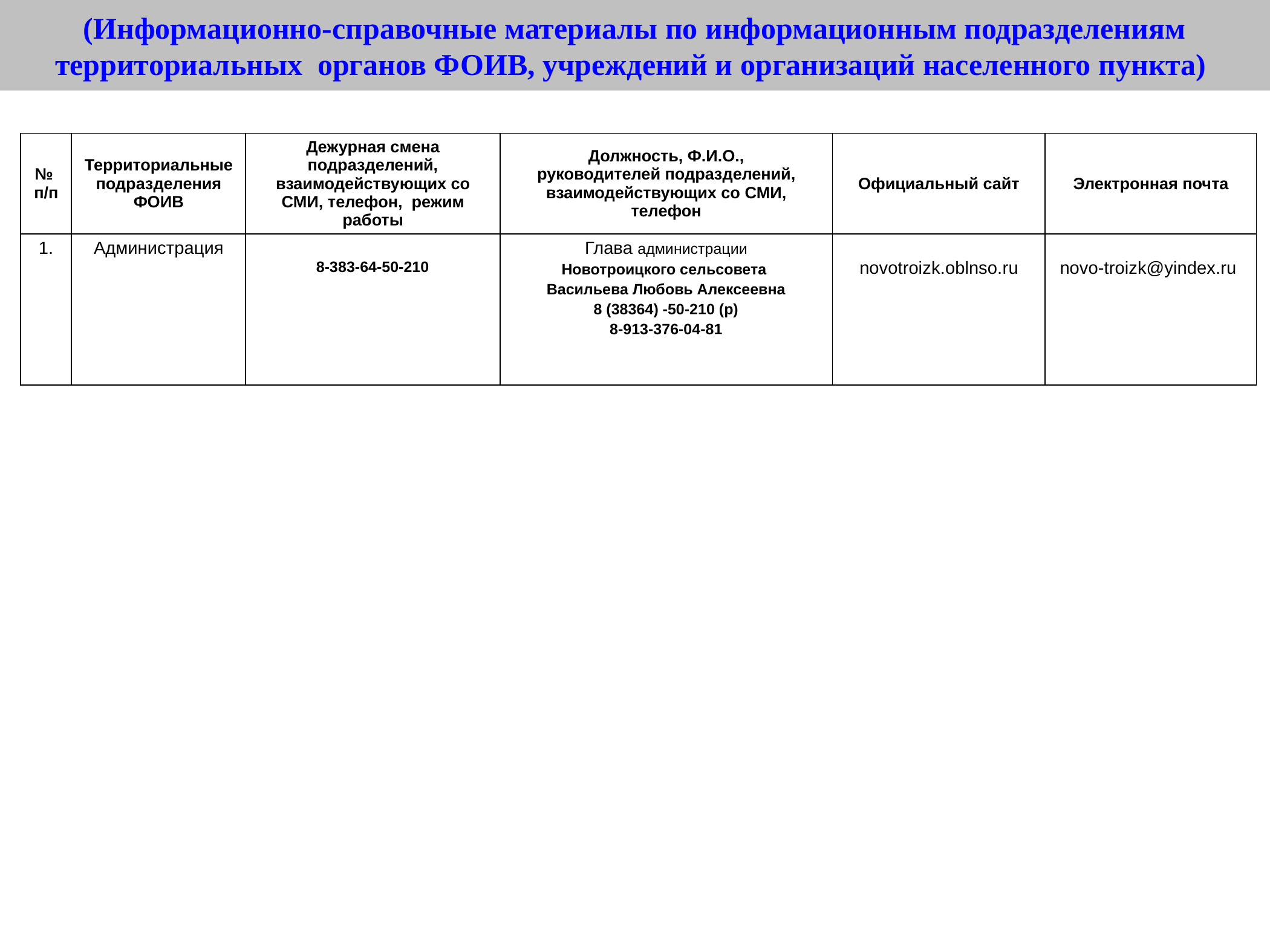

(Информационно-справочные материалы по информационным подразделениям территориальных  органов ФОИВ, учреждений и организаций населенного пункта)
| № п/п | Территориальные подразделения ФОИВ | Дежурная смена подразделений, взаимодействующих со СМИ, телефон, режим работы | Должность, Ф.И.О., руководителей подразделений, взаимодействующих со СМИ, телефон | Официальный сайт | Электронная почта |
| --- | --- | --- | --- | --- | --- |
| 1. | Администрация | 8-383-64-50-210 | Глава администрации Новотроицкого сельсовета Васильева Любовь Алексеевна 8 (38364) -50-210 (р) 8-913-376-04-81 | novotroizk.oblnso.ru | novo-troizk@yindex.ru |